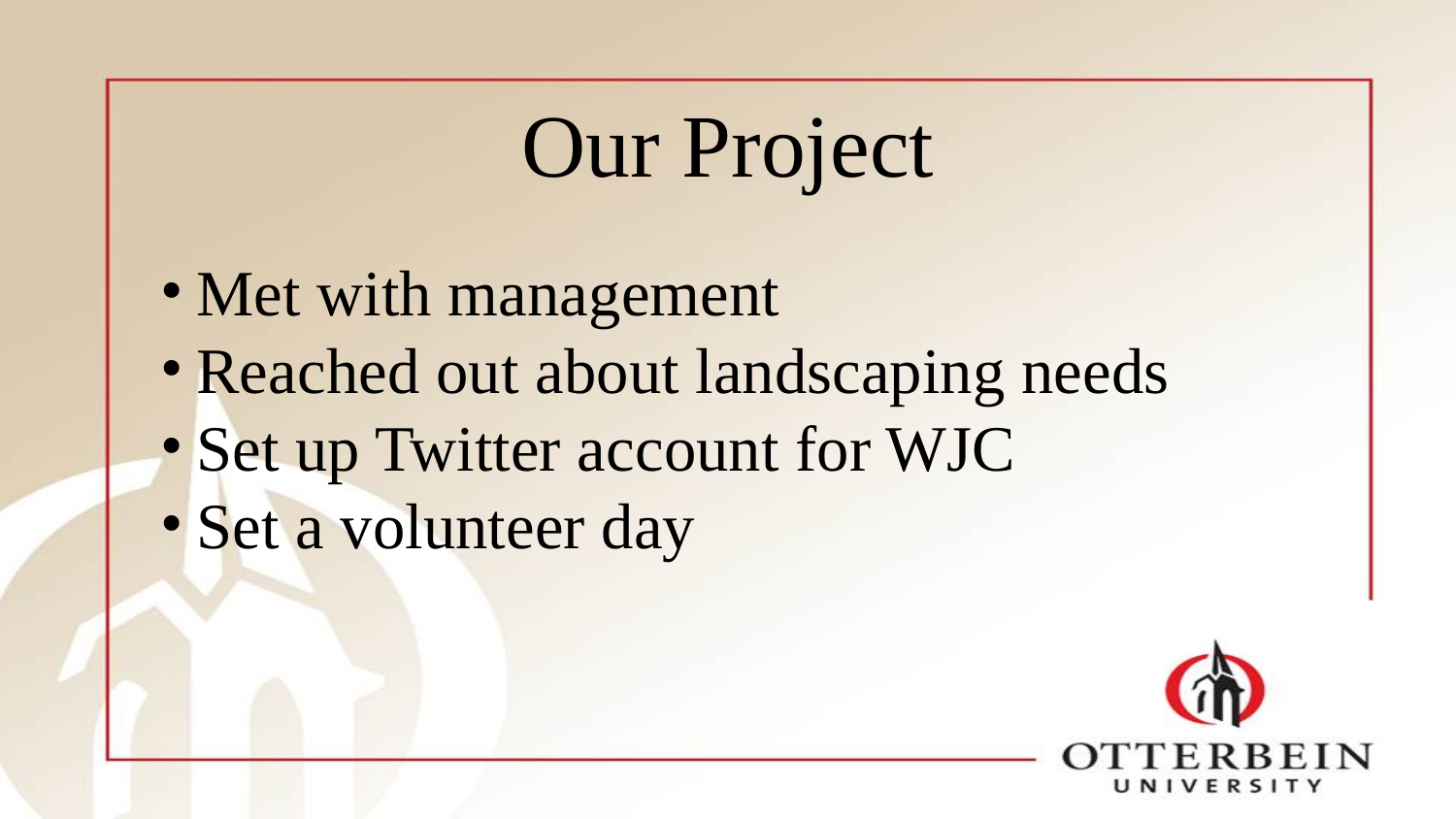

# Our Project
Met with management
Reached out about landscaping needs
Set up Twitter account for WJC
Set a volunteer day